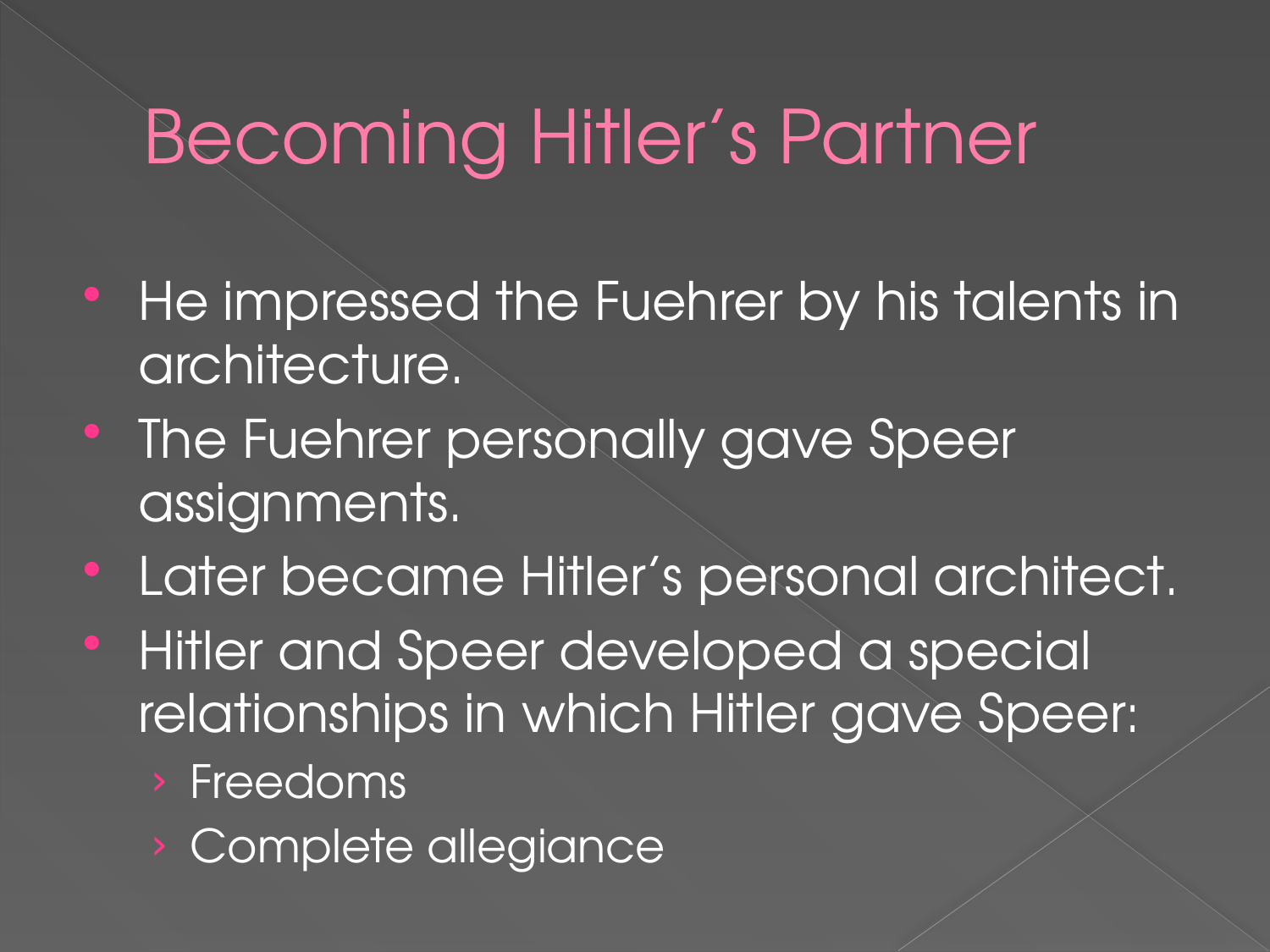

# Becoming Hitler’s Partner
He impressed the Fuehrer by his talents in architecture.
The Fuehrer personally gave Speer assignments.
Later became Hitler’s personal architect.
Hitler and Speer developed a special relationships in which Hitler gave Speer:
Freedoms
Complete allegiance